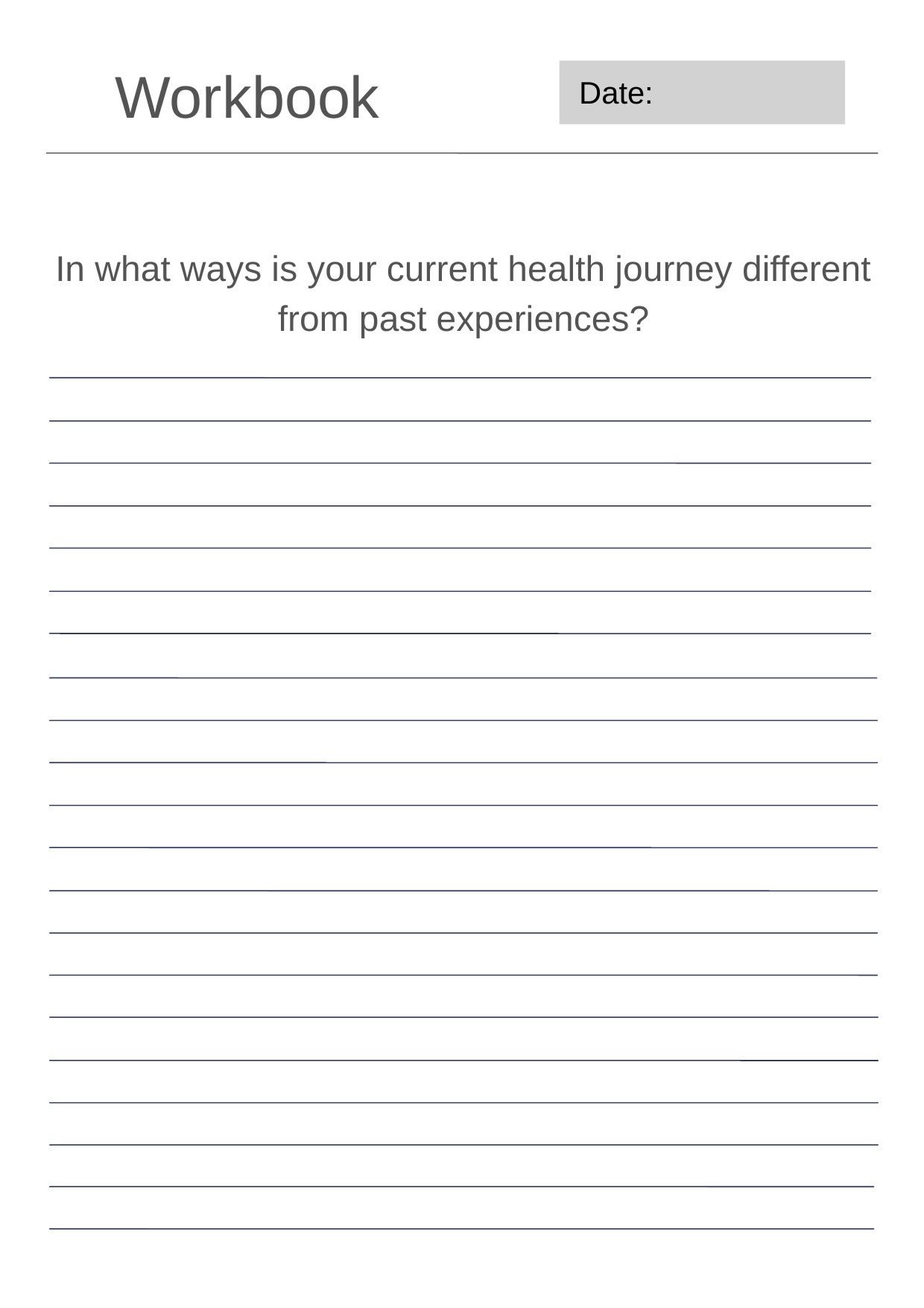

Workbook

Date:

In what ways is your current health journey different from past experiences?